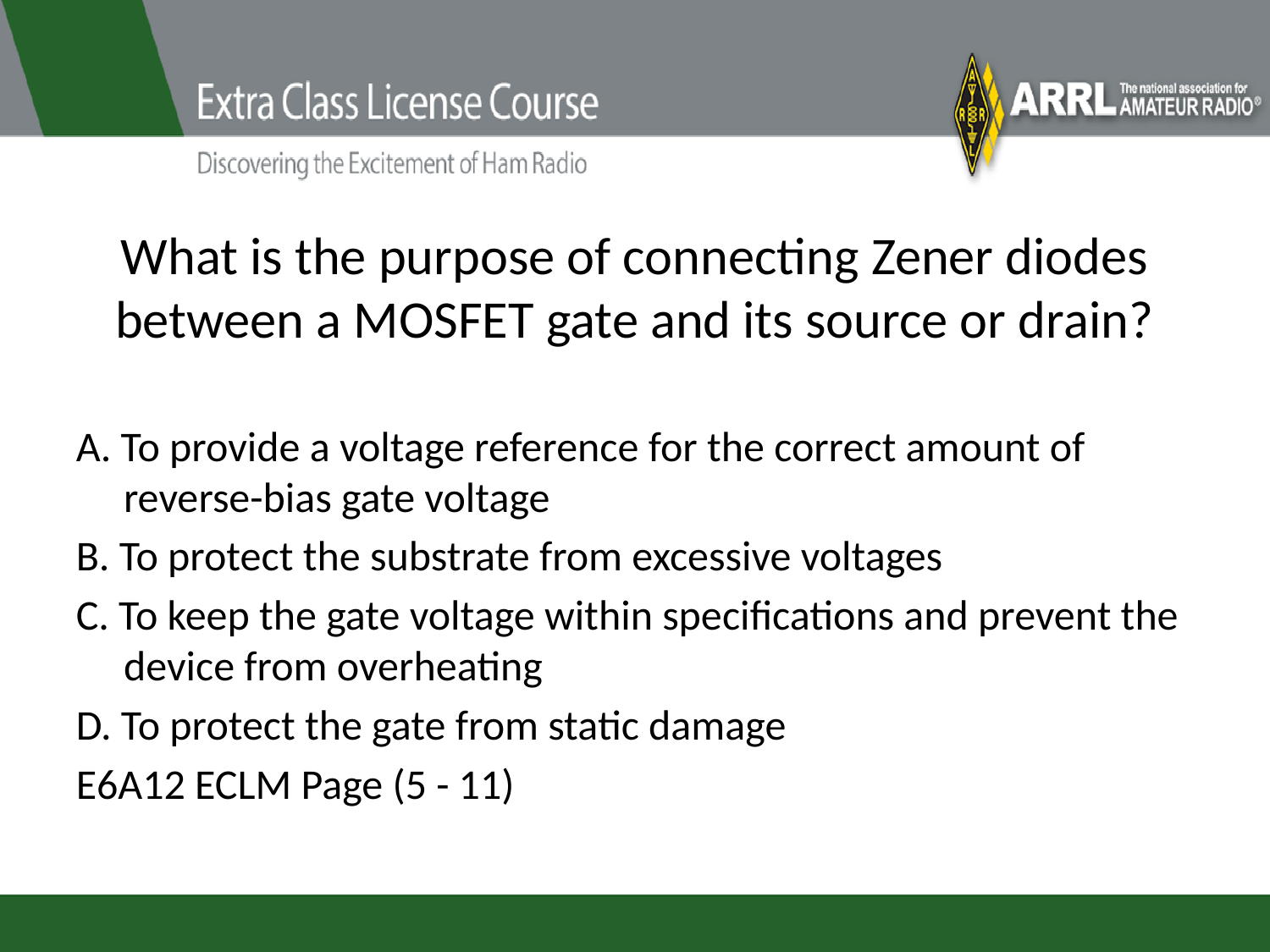

# What is the purpose of connecting Zener diodes between a MOSFET gate and its source or drain?
A. To provide a voltage reference for the correct amount of reverse-bias gate voltage
B. To protect the substrate from excessive voltages
C. To keep the gate voltage within specifications and prevent the device from overheating
D. To protect the gate from static damage
E6A12 ECLM Page (5 - 11)